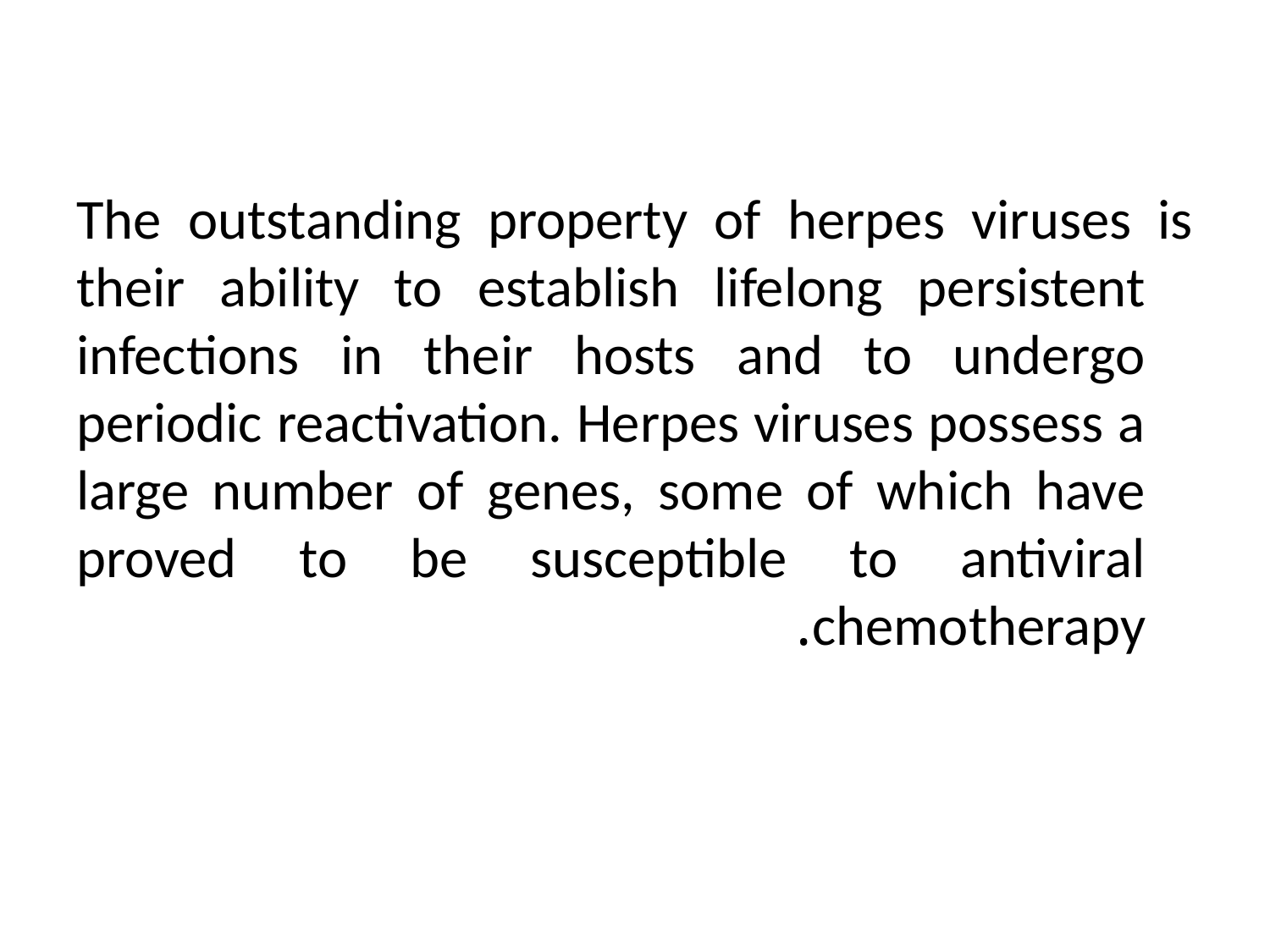

The outstanding property of herpes viruses is their ability to establish lifelong persistent infections in their hosts and to undergo periodic reactivation. Herpes viruses possess a large number of genes, some of which have proved to be susceptible to antiviral chemotherapy.